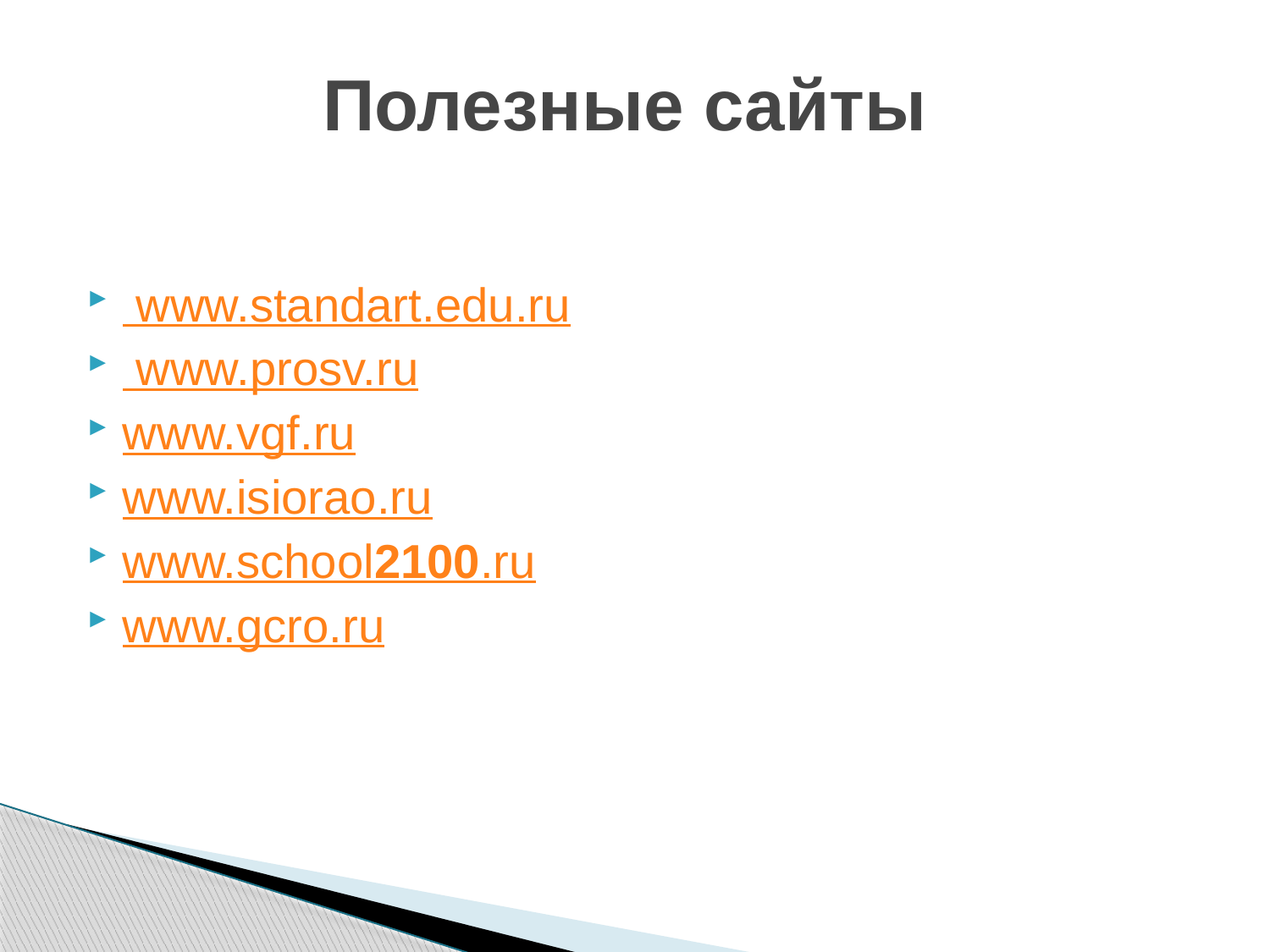

# Полезные сайты
 www.standart.edu.ru
 www.prosv.ru
www.vgf.ru
www.isiorao.ru
www.school2100.ru
www.gcro.ru